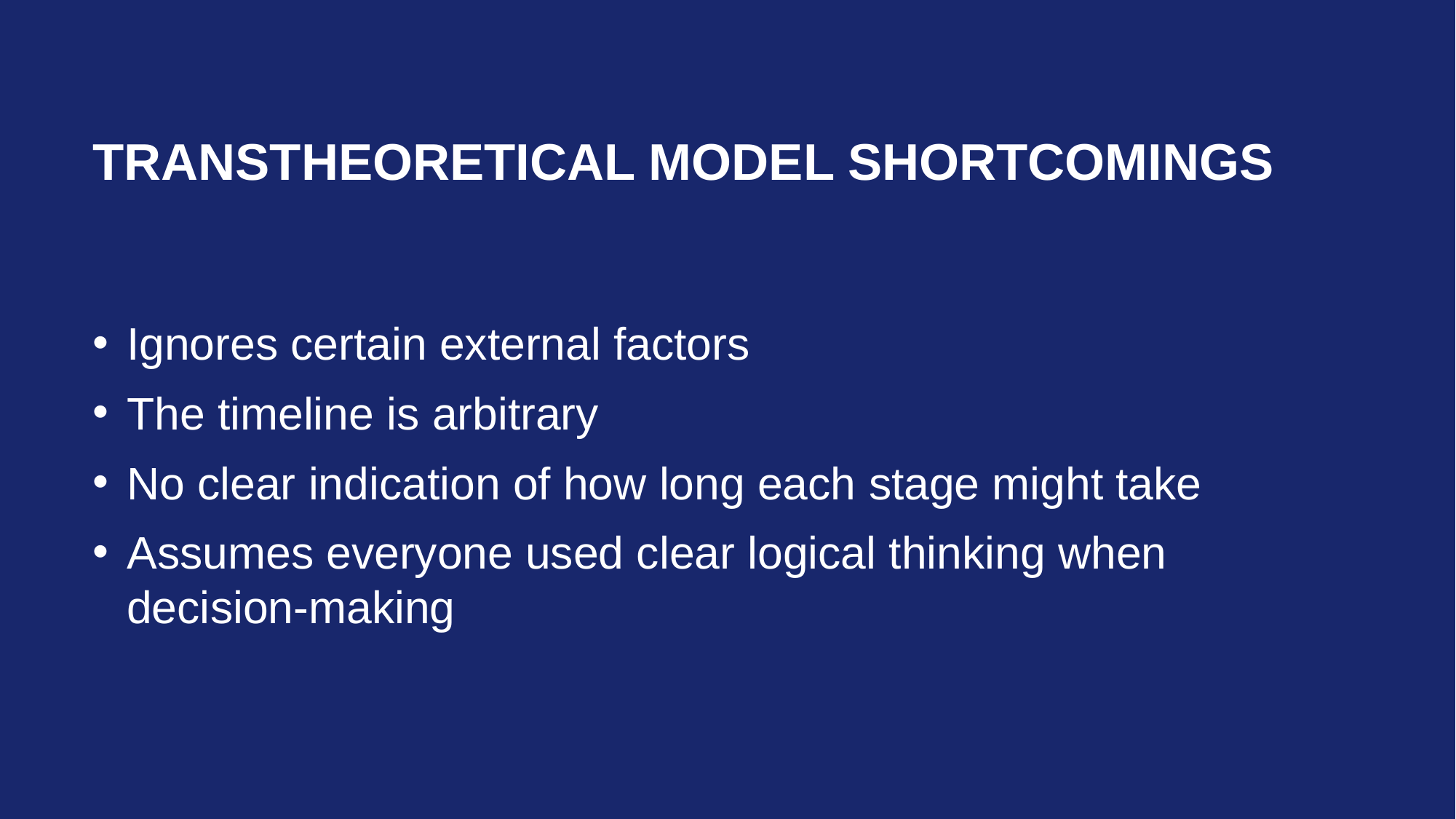

# Transtheoretical Model Shortcomings
Ignores certain external factors
The timeline is arbitrary
No clear indication of how long each stage might take
Assumes everyone used clear logical thinking when decision-making